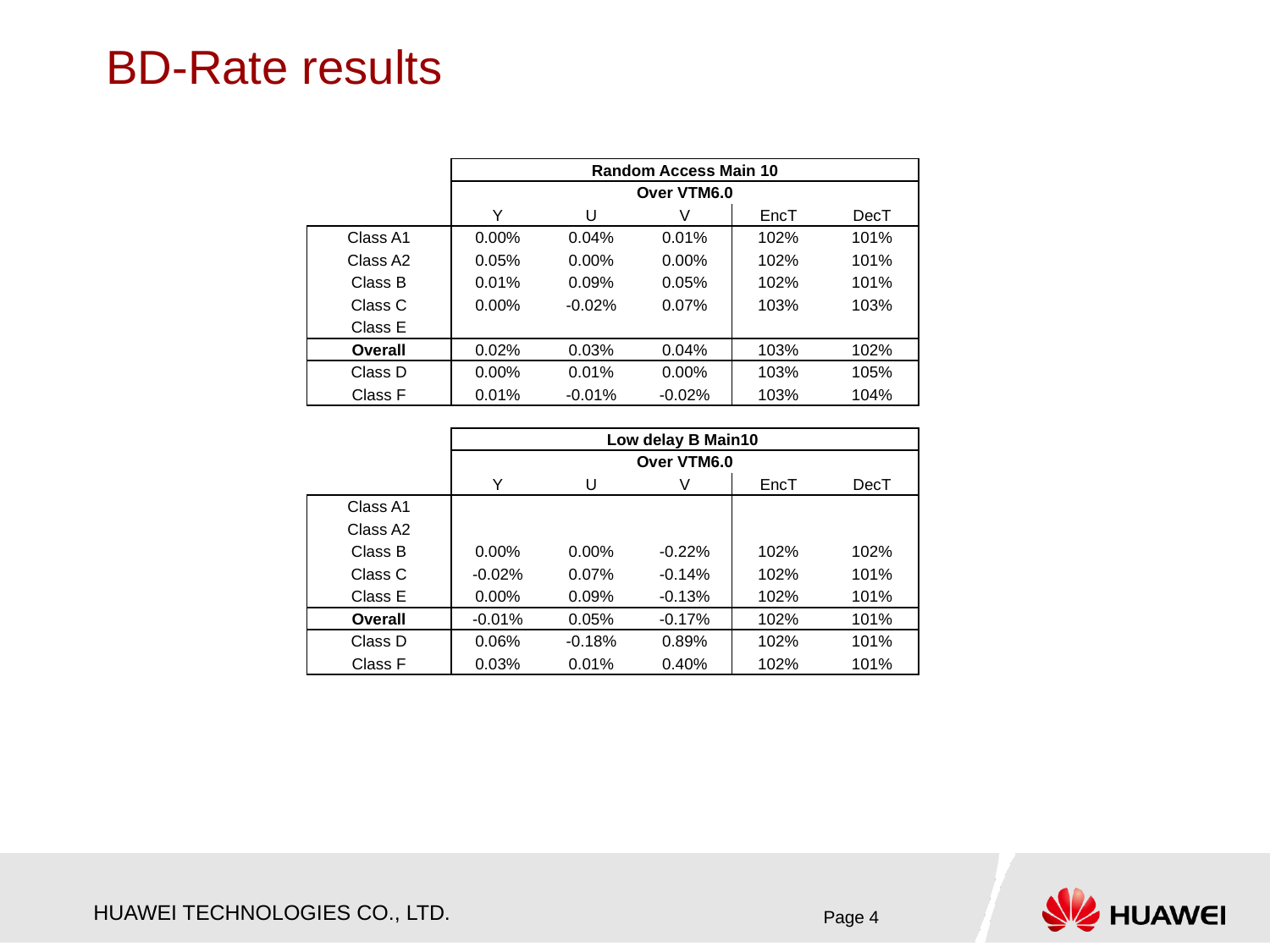

# BD-Rate results
|  | Random Access Main 10 |  |  |  |  |
| --- | --- | --- | --- | --- | --- |
|  | Over VTM6.0 |  |  |  |  |
|  | Y | U | V | EncT | DecT |
| Class A1 | 0.00% | 0.04% | 0.01% | 102% | 101% |
| Class A2 | 0.05% | 0.00% | 0.00% | 102% | 101% |
| Class B | 0.01% | 0.09% | 0.05% | 102% | 101% |
| Class C | 0.00% | -0.02% | 0.07% | 103% | 103% |
| Class E |  |  |  |  |  |
| Overall | 0.02% | 0.03% | 0.04% | 103% | 102% |
| Class D | 0.00% | 0.01% | 0.00% | 103% | 105% |
| Class F | 0.01% | -0.01% | -0.02% | 103% | 104% |
|  |  |  |  |  |  |
|  | Low delay B Main10 |  |  |  |  |
|  | Over VTM6.0 |  |  |  |  |
|  | Y | U | V | EncT | DecT |
| Class A1 |  |  |  |  |  |
| Class A2 |  |  |  |  |  |
| Class B | 0.00% | 0.00% | -0.22% | 102% | 102% |
| Class C | -0.02% | 0.07% | -0.14% | 102% | 101% |
| Class E | 0.00% | 0.09% | -0.13% | 102% | 101% |
| Overall | -0.01% | 0.05% | -0.17% | 102% | 101% |
| Class D | 0.06% | -0.18% | 0.89% | 102% | 101% |
| Class F | 0.03% | 0.01% | 0.40% | 102% | 101% |

Page 4